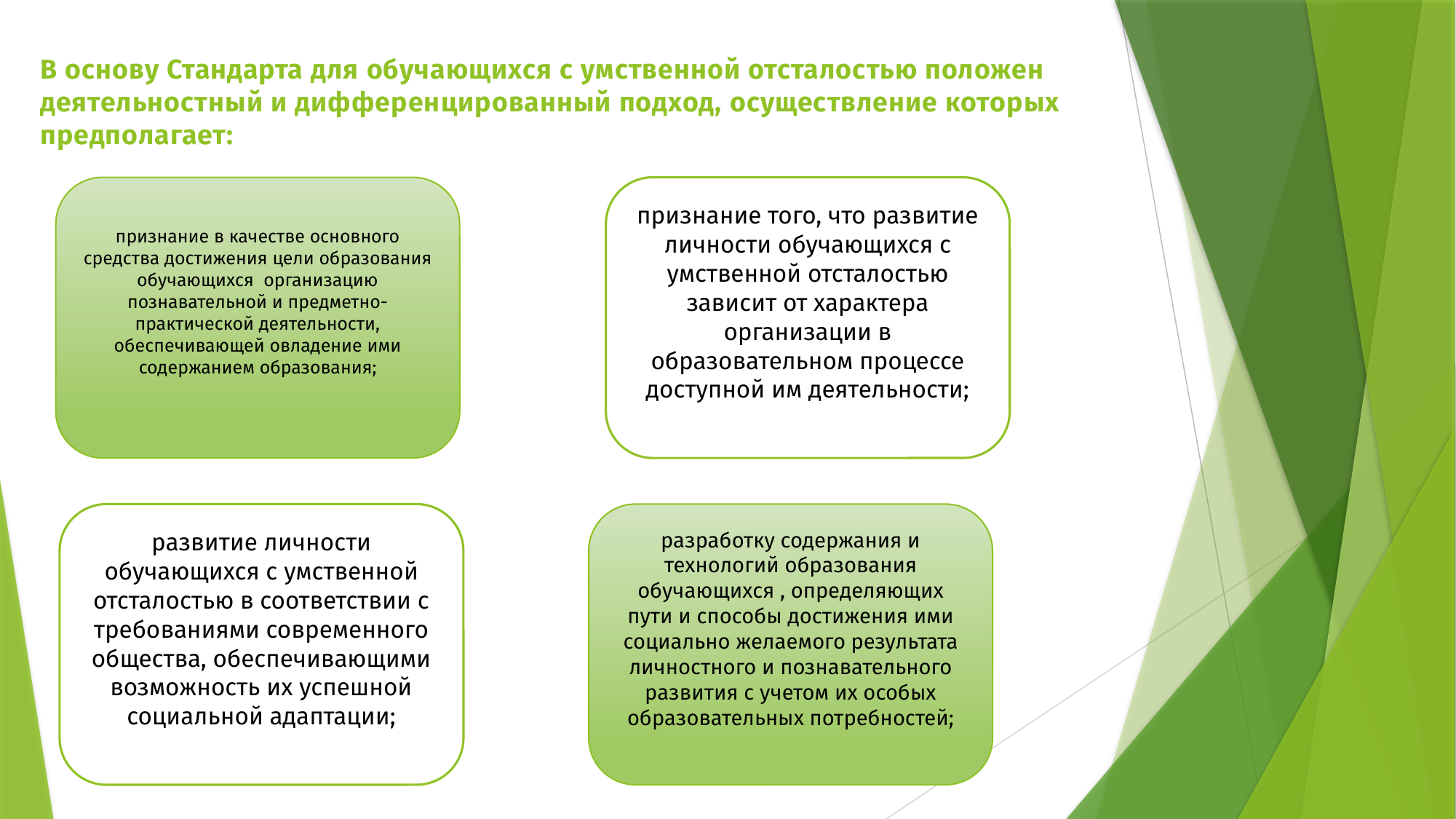

В основу Стандарта для обучающихся с умственной отсталостью положен деятельностный и дифференцированный подход, осуществление которых предполагает:
признание в качестве основного средства достижения цели образования обучающихся  организацию познавательной и предметно-практической деятельности, обеспечивающей овладение ими содержанием образования;

признание того, что развитие личности обучающихся с умственной отсталостью зависит от характера организации в образовательном процессе доступной им деятельности;

развитие личности обучающихся с умственной отсталостью в соответствии с требованиями современного общества, обеспечивающими возможность их успешной социальной адаптации;

разработку содержания и технологий образования обучающихся , определяющих пути и способы достижения ими социально желаемого результата личностного и познавательного развития с учетом их особых образовательных потребностей;